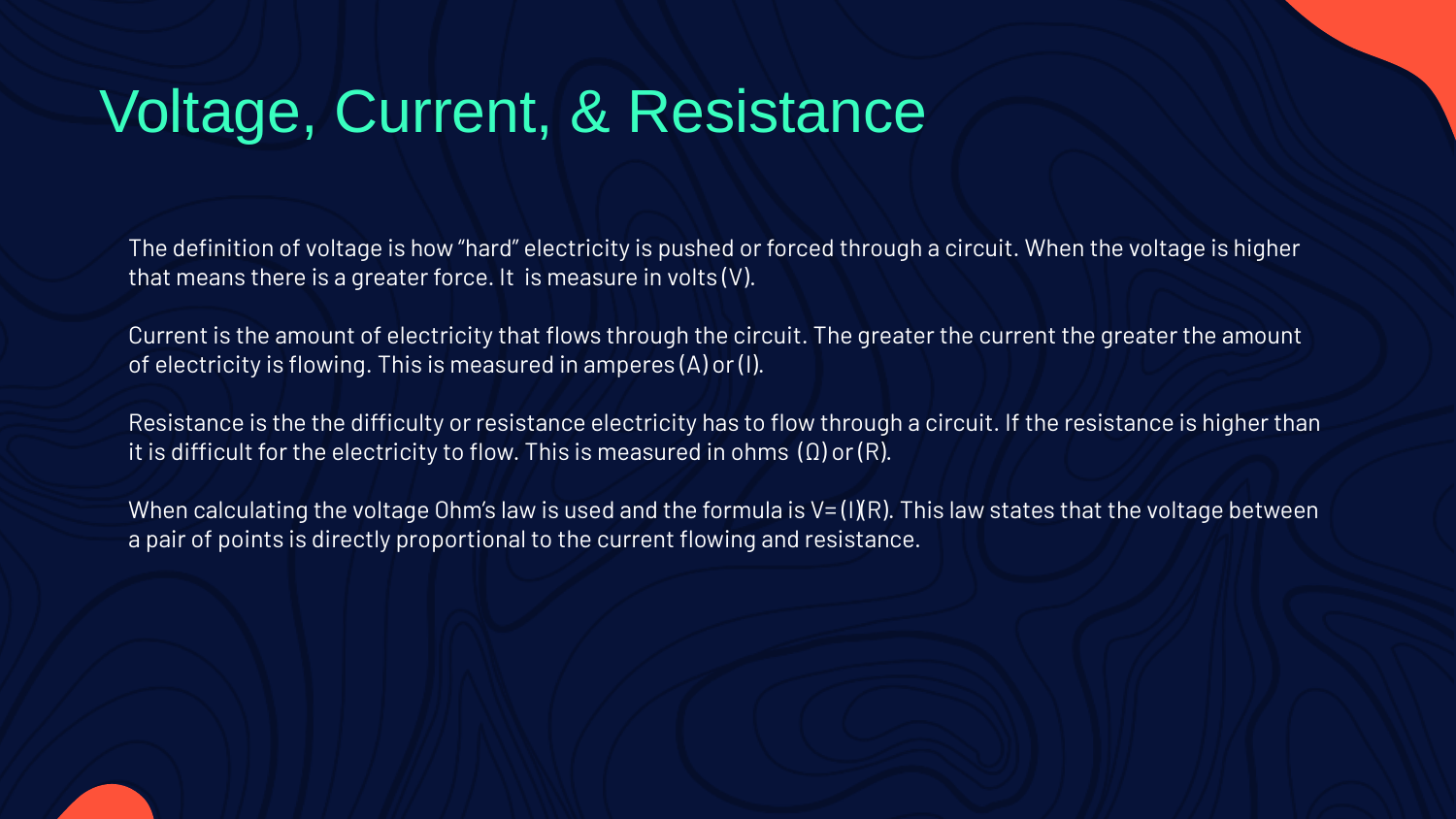

# Voltage, Current, & Resistance
The definition of voltage is how “hard” electricity is pushed or forced through a circuit. When the voltage is higher that means there is a greater force. It  is measure in volts (V).

Current is the amount of electricity that flows through the circuit. The greater the current the greater the amount of electricity is flowing. This is measured in amperes (A) or (I).

Resistance is the the difficulty or resistance electricity has to flow through a circuit. If the resistance is higher than it is difficult for the electricity to flow. This is measured in ohms  (Ω) or (R).

When calculating the voltage Ohm’s law is used and the formula is V= (I)(R). This law states that the voltage between a pair of points is directly proportional to the current flowing and resistance.